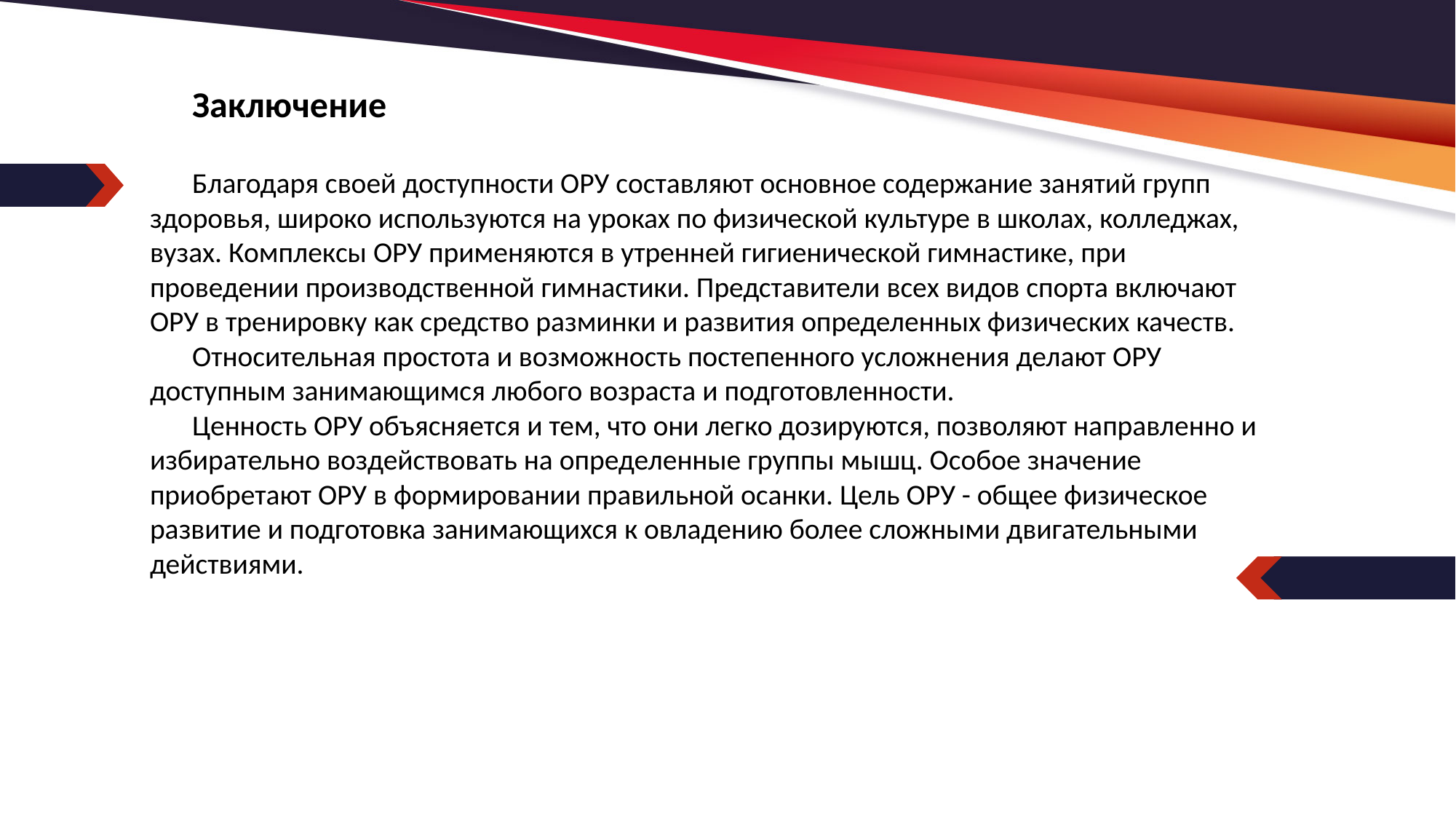

Заключение
Благодаря своей доступности ОРУ составляют основное содержание занятий групп здоровья, широко используются на уроках по физической культуре в школах, колледжах, вузах. Комплексы ОРУ применяются в утренней гигиенической гимнастике, при проведении производственной гимнастики. Представители всех видов спорта включают ОРУ в тренировку как средство разминки и развития определенных физических качеств.
Относительная простота и возможность постепенного усложнения делают ОРУ доступным занимающимся любого возраста и подготовленности.
Ценность ОРУ объясняется и тем, что они легко дозируются, позволяют направленно и избирательно воздействовать на определенные группы мышц. Особое значение приобретают ОРУ в формировании правильной осанки. Цель ОРУ - общее физическое развитие и подготовка занимающихся к овладению более сложными двигательными действиями.